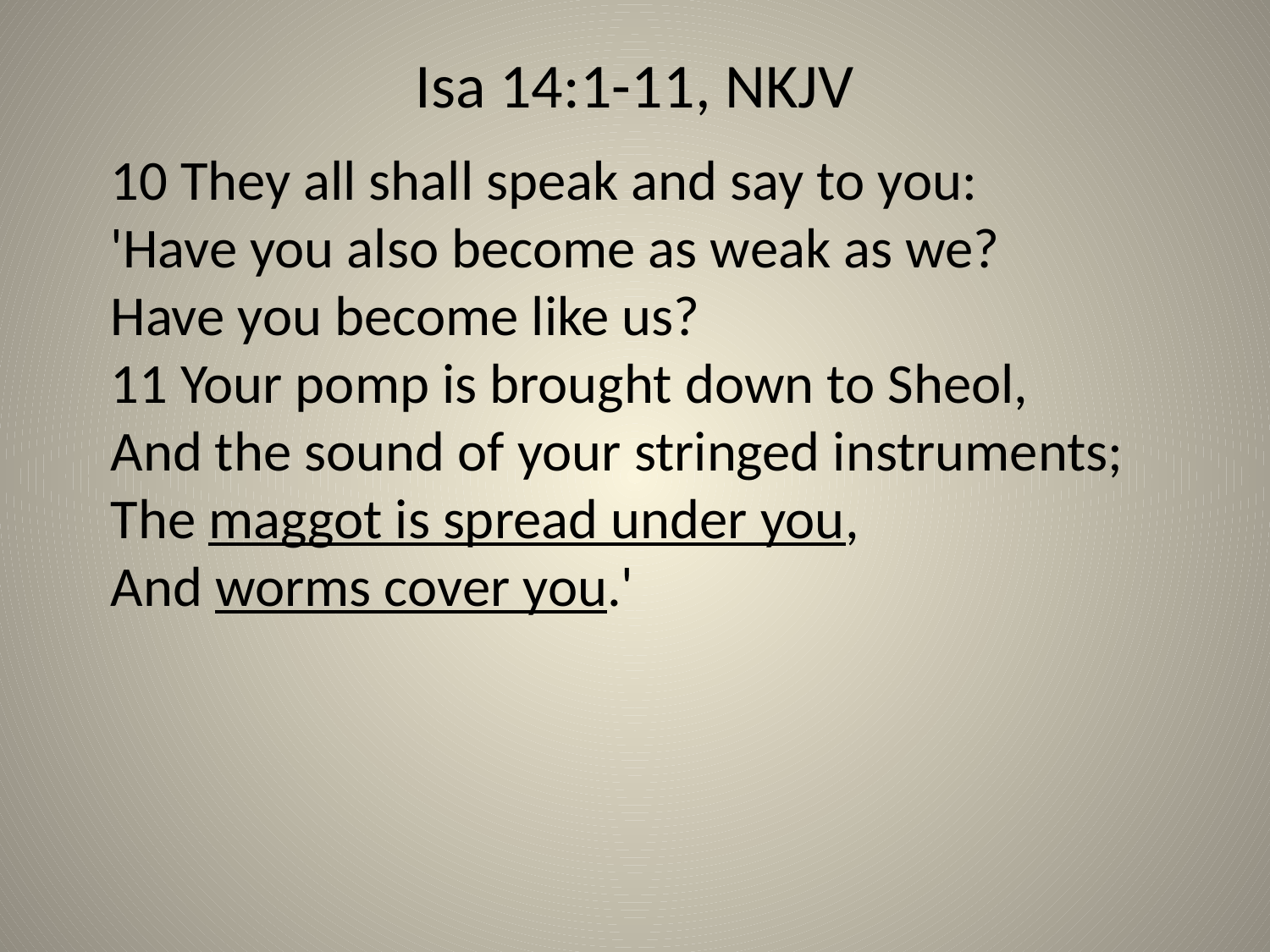

# Isa 14:1-11, NKJV
10 They all shall speak and say to you:
'Have you also become as weak as we?
Have you become like us?
11 Your pomp is brought down to Sheol,
And the sound of your stringed instruments;
The maggot is spread under you,
And worms cover you.'